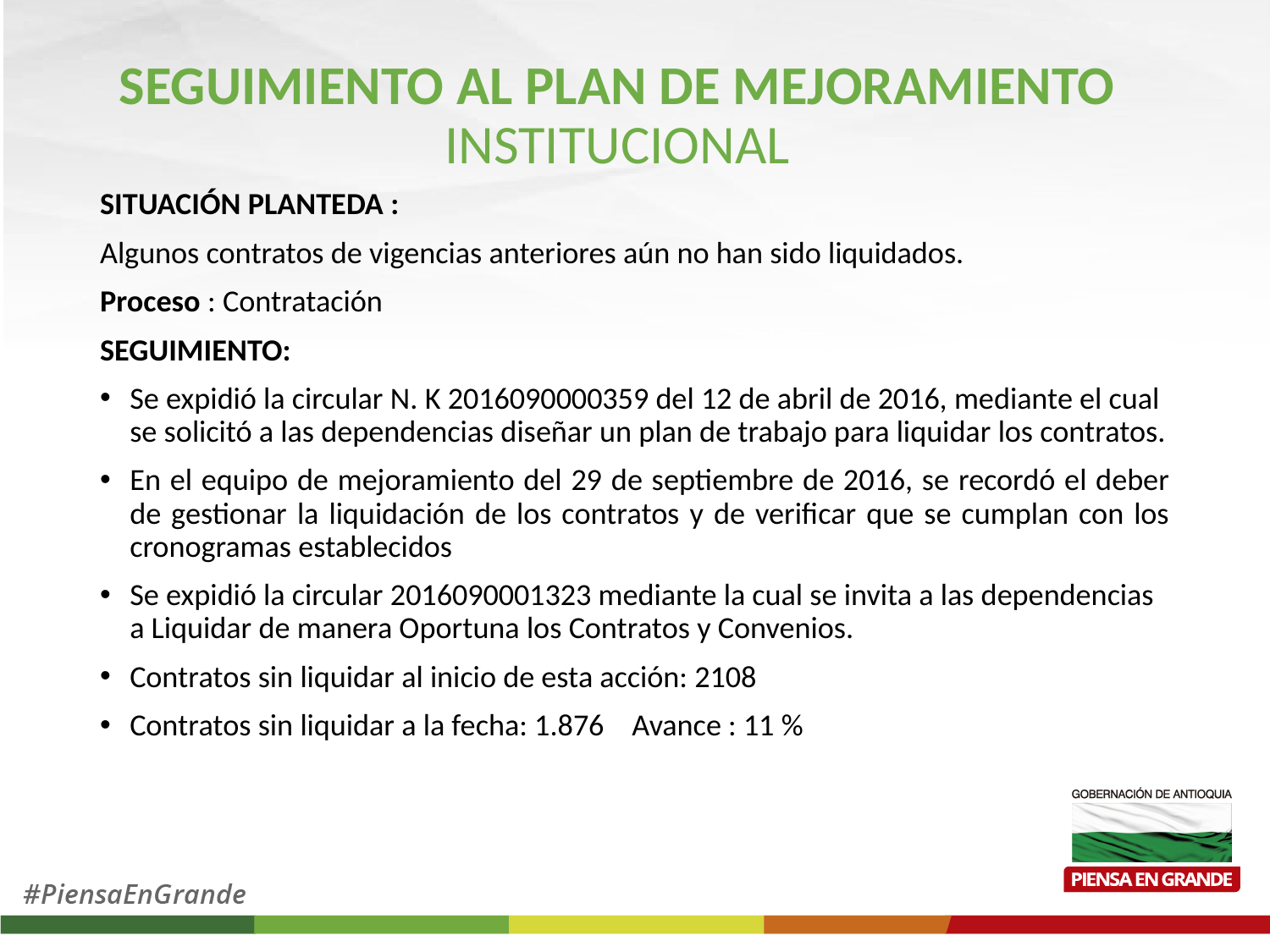

# SEGUIMIENTO AL PLAN DE MEJORAMIENTO INSTITUCIONAL
SITUACIÓN PLANTEDA :
Algunos contratos de vigencias anteriores aún no han sido liquidados.
Proceso : Contratación
SEGUIMIENTO:
Se expidió la circular N. K 2016090000359 del 12 de abril de 2016, mediante el cual se solicitó a las dependencias diseñar un plan de trabajo para liquidar los contratos.
En el equipo de mejoramiento del 29 de septiembre de 2016, se recordó el deber de gestionar la liquidación de los contratos y de verificar que se cumplan con los cronogramas establecidos
Se expidió la circular 2016090001323 mediante la cual se invita a las dependencias a Liquidar de manera Oportuna los Contratos y Convenios.
Contratos sin liquidar al inicio de esta acción: 2108
Contratos sin liquidar a la fecha: 1.876    Avance : 11 %